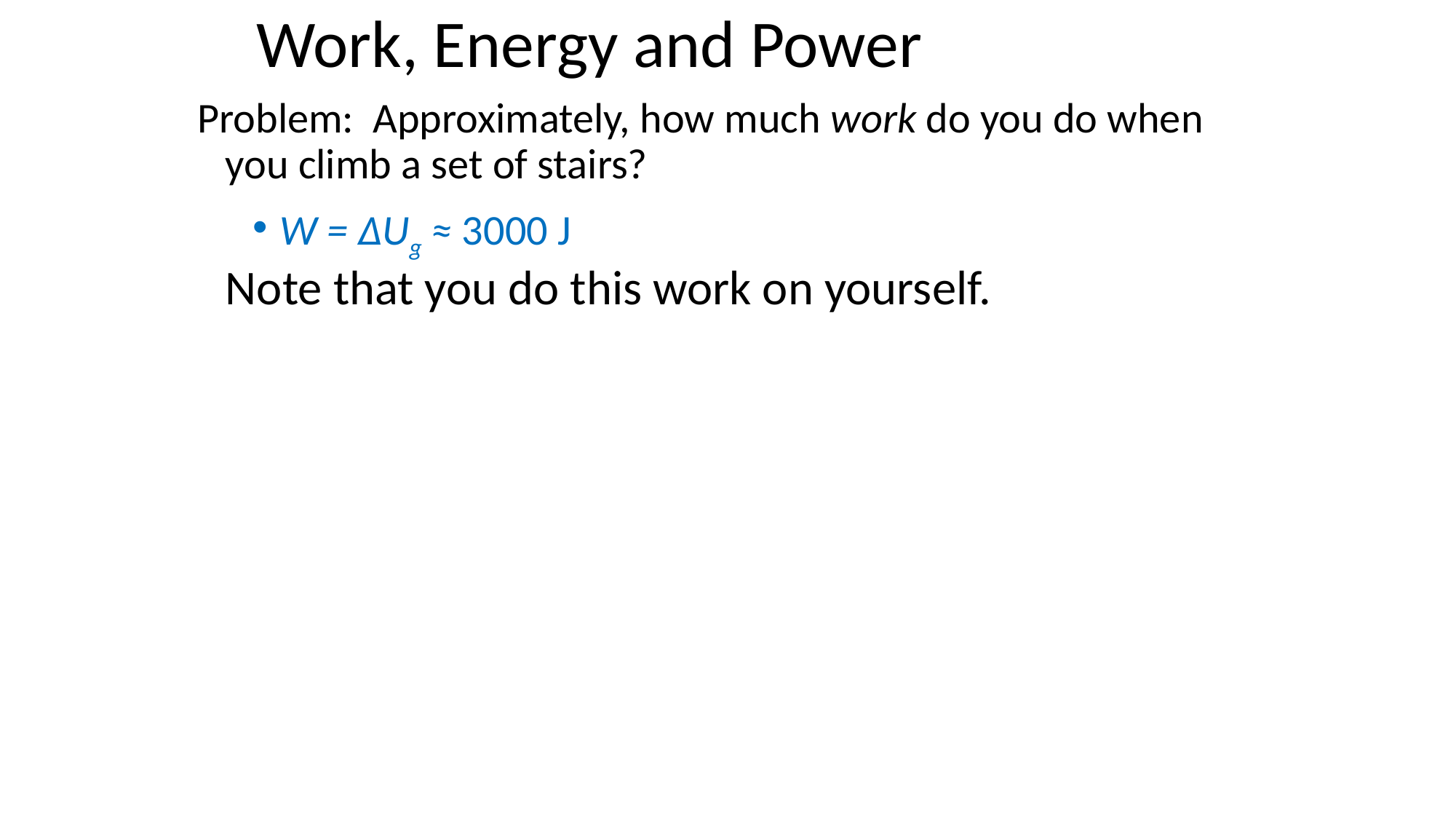

# Work, Energy and Power
Problem:  Approximately, how much work do you do when you climb a set of stairs?
W = ΔUg ≈ 3000 J
Note that you do this work on yourself.